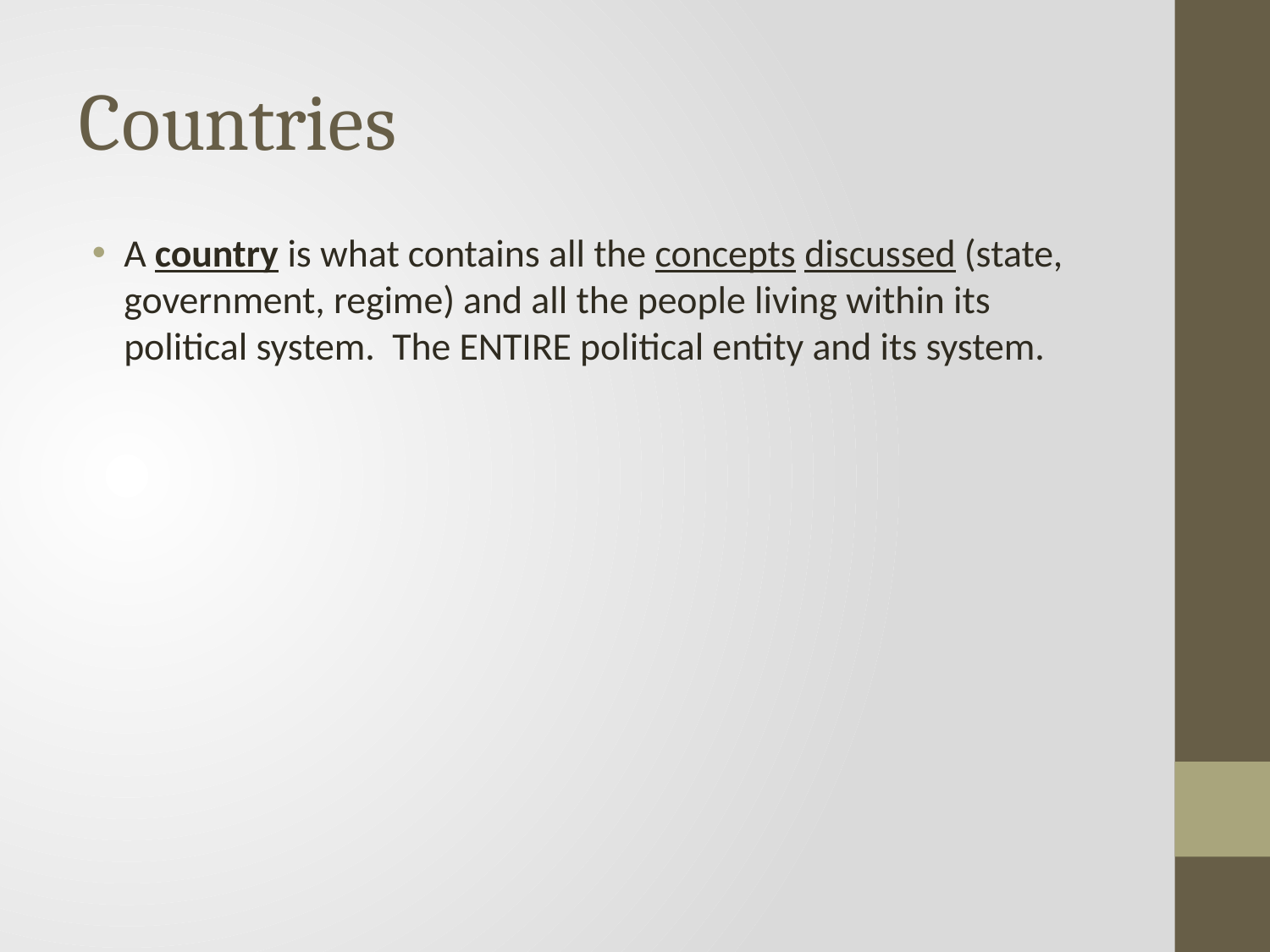

# Countries
A country is what contains all the concepts discussed (state, government, regime) and all the people living within its political system.  The ENTIRE political entity and its system.